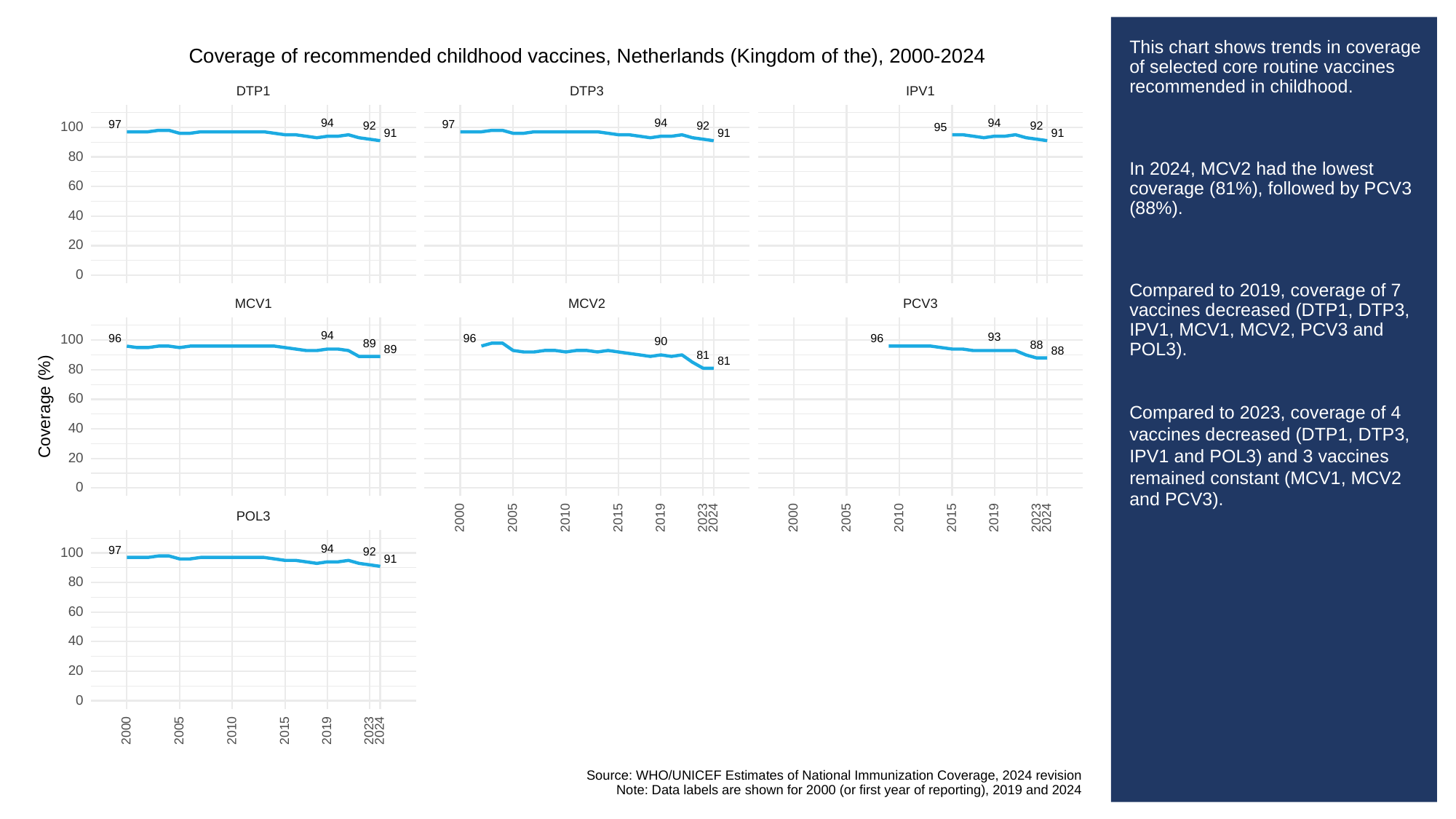

# This chart shows trends in coverage of selected core routine vaccines recommended in childhood.

In 2024, MCV2 had the lowest coverage (81%), followed by PCV3 (88%).

Compared to 2019, coverage of 7 vaccines decreased (DTP1, DTP3, IPV1, MCV1, MCV2, PCV3 and POL3).

Compared to 2023, coverage of 4 vaccines decreased (DTP1, DTP3, IPV1 and POL3) and 3 vaccines remained constant (MCV1, MCV2 and PCV3).

Coverage of recommended childhood vaccines, Netherlands (Kingdom of the), 2000-2024
DTP3
DTP1
IPV1

94
94
94
97
97
100
92
92
92
95

91
91
91

80

60

40

20

0

PCV3
MCV1
MCV2

94
93
96
96
96
100
90
89

88

89

88
81

81
80

60
Coverage (%)

40

20

0

POL3
2023
2023
2000
2005
2010
2015
2019
2024
2000
2005
2010
2015
2019
2024

94
97
100
92

91

80

60

40

20

0

2023
2000
2005
2010
2015
2019
2024
Source: WHO/UNICEF Estimates of National Immunization Coverage, 2024 revision
Note: Data labels are shown for 2000 (or first year of reporting), 2019 and 2024